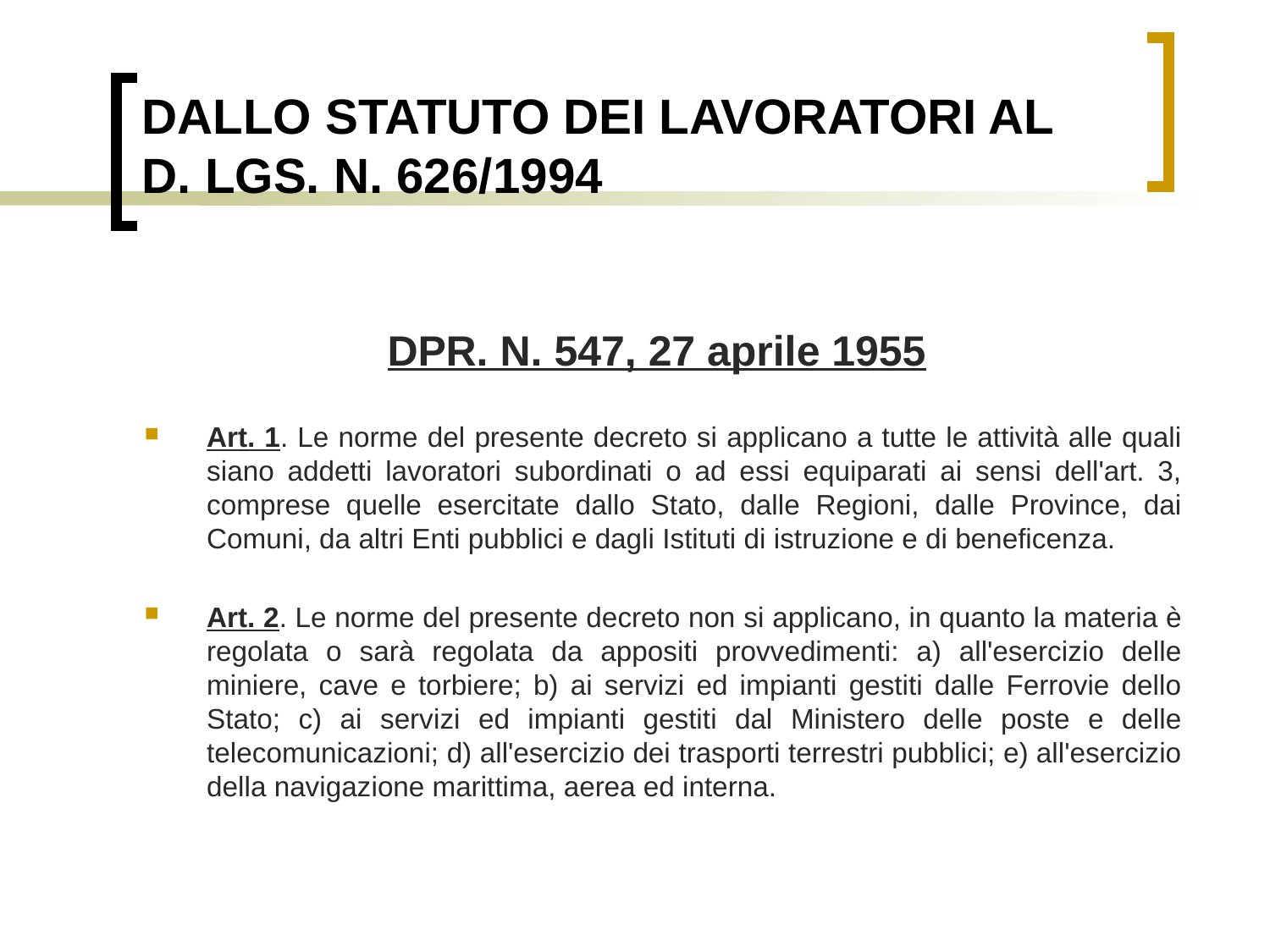

# DALLO STATUTO DEI LAVORATORI AL D. LGS. N. 626/1994

                               DPR. N. 547, 27 aprile 1955

Art. 1. Le norme del presente decreto si applicano a tutte le attività alle quali siano addetti lavoratori subordinati o ad essi equiparati ai sensi dell'art. 3, comprese quelle esercitate dallo Stato, dalle Regioni, dalle Province, dai Comuni, da altri Enti pubblici e dagli Istituti di istruzione e di beneficenza.

Art. 2. Le norme del presente decreto non si applicano, in quanto la materia è regolata o sarà regolata da appositi provvedimenti: a) all'esercizio delle miniere, cave e torbiere; b) ai servizi ed impianti gestiti dalle Ferrovie dello Stato; c) ai servizi ed impianti gestiti dal Ministero delle poste e delle telecomunicazioni; d) all'esercizio dei trasporti terrestri pubblici; e) all'esercizio della navigazione marittima, aerea ed interna.